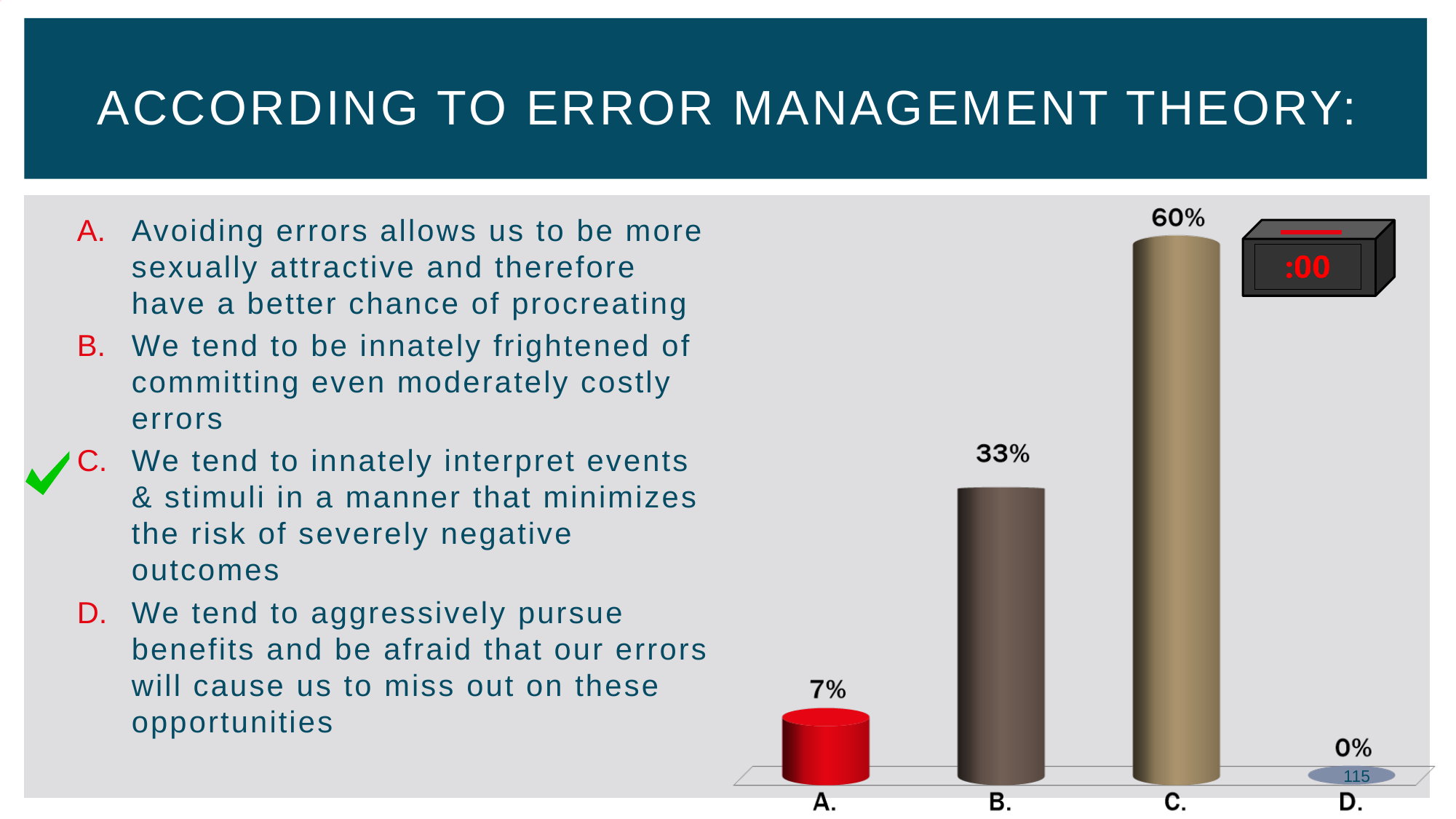

# According to Error Management Theory:

Avoiding errors allows us to be more sexually attractive and therefore have a better chance of procreating
We tend to be innately frightened of committing even moderately costly errors
We tend to innately interpret events & stimuli in a manner that minimizes the risk of severely negative outcomes
We tend to aggressively pursue benefits and be afraid that our errors will cause us to miss out on these opportunities

115